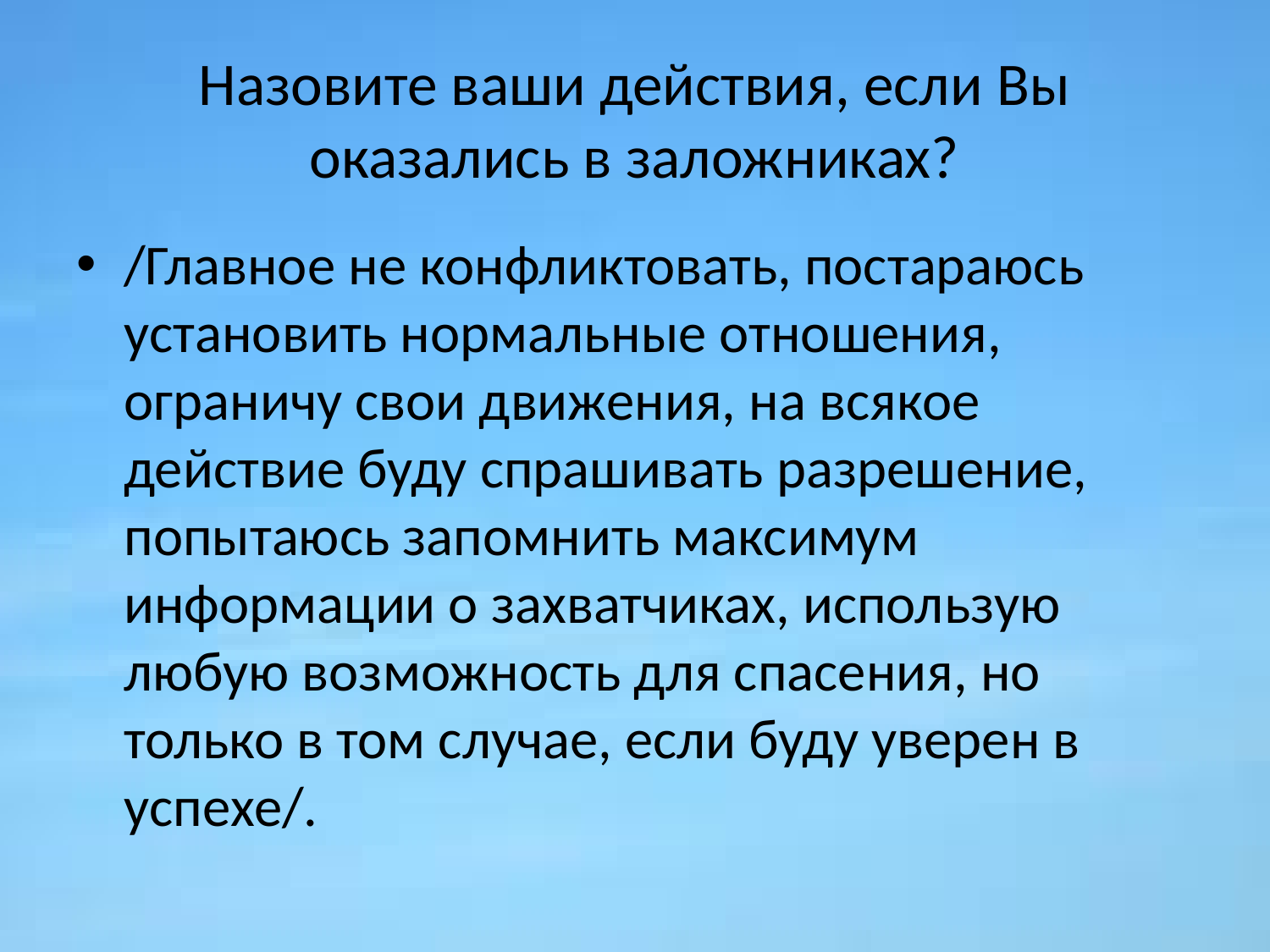

# Назовите ваши действия, если Вы оказались в заложниках?
/Главное не конфликтовать, постараюсь установить нормальные отношения, ограничу свои движения, на всякое действие буду спрашивать разрешение, попытаюсь запомнить максимум информации о захватчиках, использую любую возможность для спасения, но только в том случае, если буду уверен в успехе/.